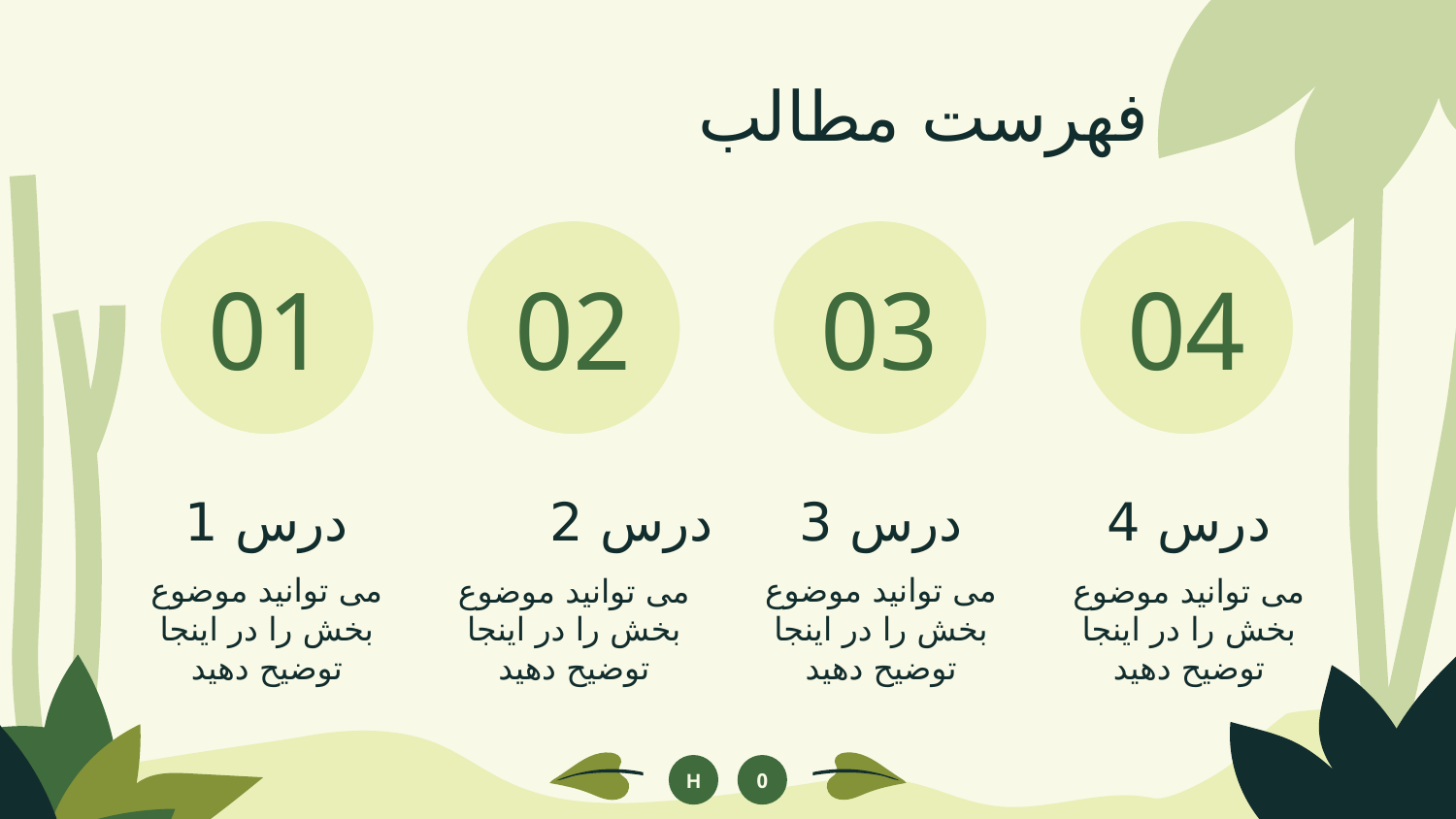

# فهرست مطالب

01
02
03
04
درس 1
درس 3
درس 2
درس 4
می توانید موضوع بخش را در اینجا توضیح دهید
می توانید موضوع بخش را در اینجا توضیح دهید
می توانید موضوع بخش را در اینجا توضیح دهید
می توانید موضوع بخش را در اینجا توضیح دهید

H
0